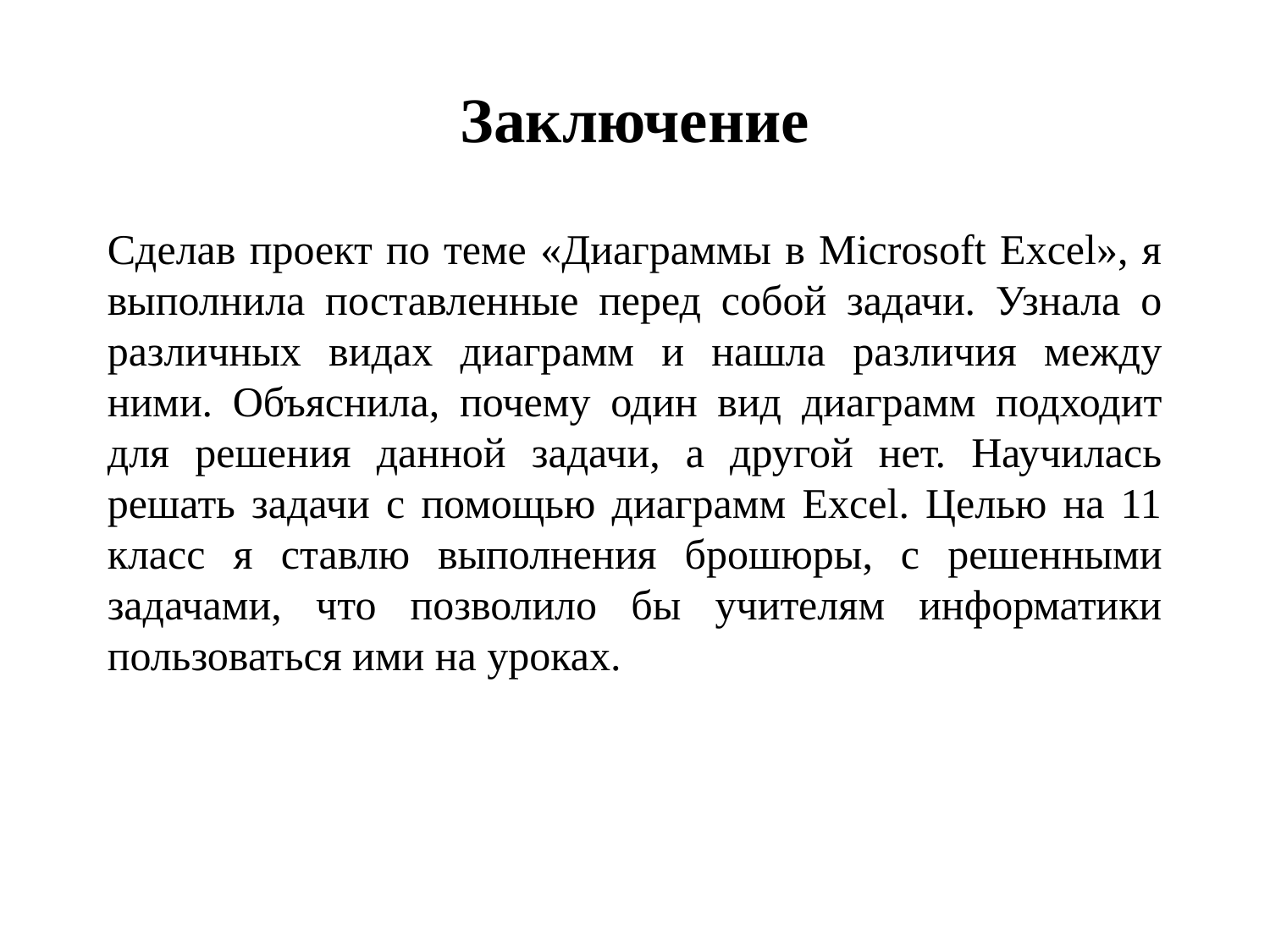

# Заключение
Сделав проект по теме «Диаграммы в Microsoft Excel», я выполнила поставленные перед собой задачи. Узнала о различных видах диаграмм и нашла различия между ними. Объяснила, почему один вид диаграмм подходит для решения данной задачи, а другой нет. Научилась решать задачи с помощью диаграмм Excel. Целью на 11 класс я ставлю выполнения брошюры, с решенными задачами, что позволило бы учителям информатики пользоваться ими на уроках.